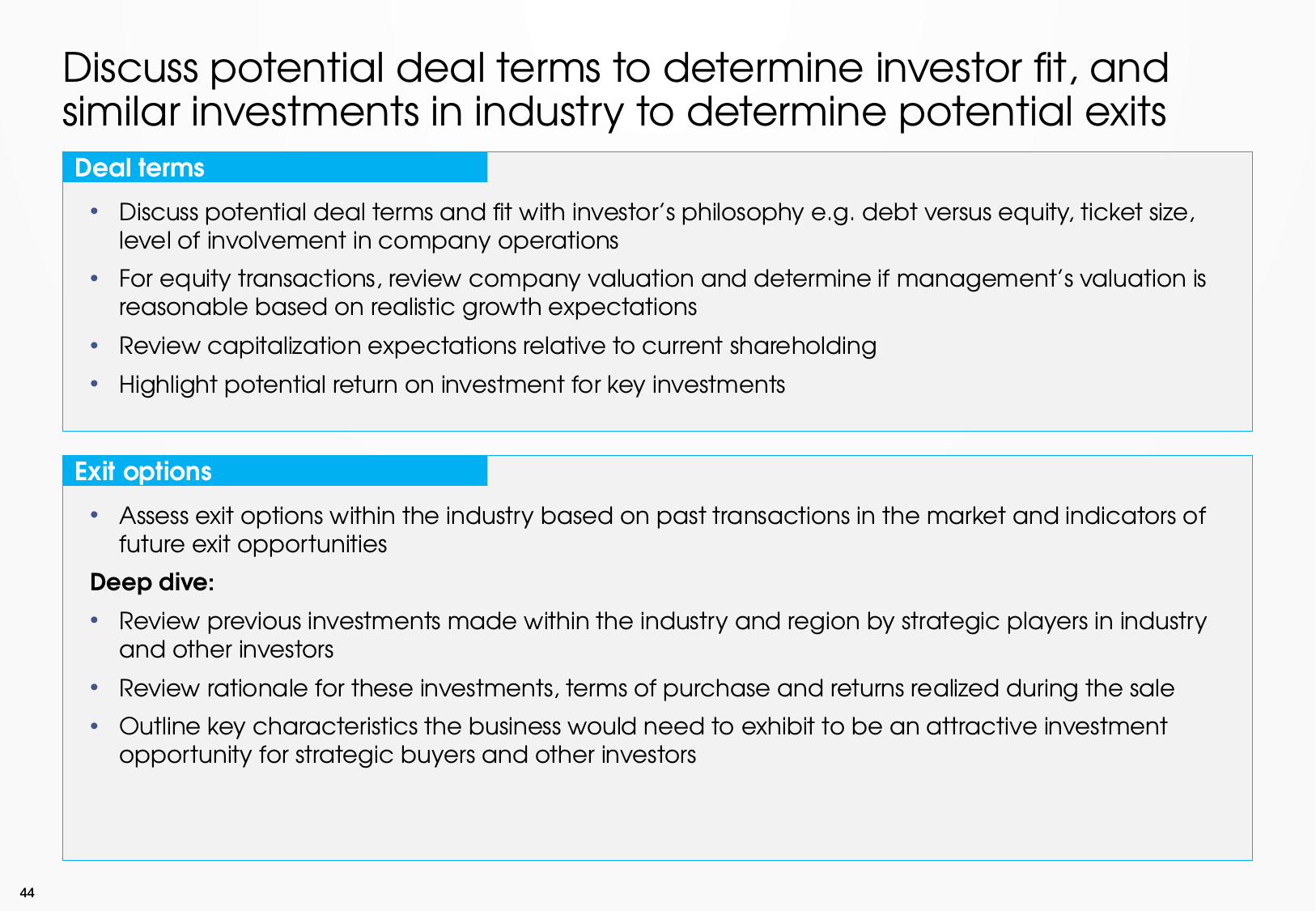

# Discuss potential deal terms to determine investor fit, and similar investments in industry to determine potential exits

Discuss potential deal terms and fit with investor’s philosophy e.g. debt versus equity, ticket size, level of involvement in company operations
For equity transactions, review company valuation and determine if management’s valuation is reasonable based on realistic growth expectations
Review capitalization expectations relative to current shareholding
Highlight potential return on investment for key investments
Deal terms

Assess exit options within the industry based on past transactions in the market and indicators of future exit opportunities
Deep dive:
Review previous investments made within the industry and region by strategic players in industry and other investors
Review rationale for these investments, terms of purchase and returns realized during the sale
Outline key characteristics the business would need to exhibit to be an attractive investment opportunity for strategic buyers and other investors

Exit options

44